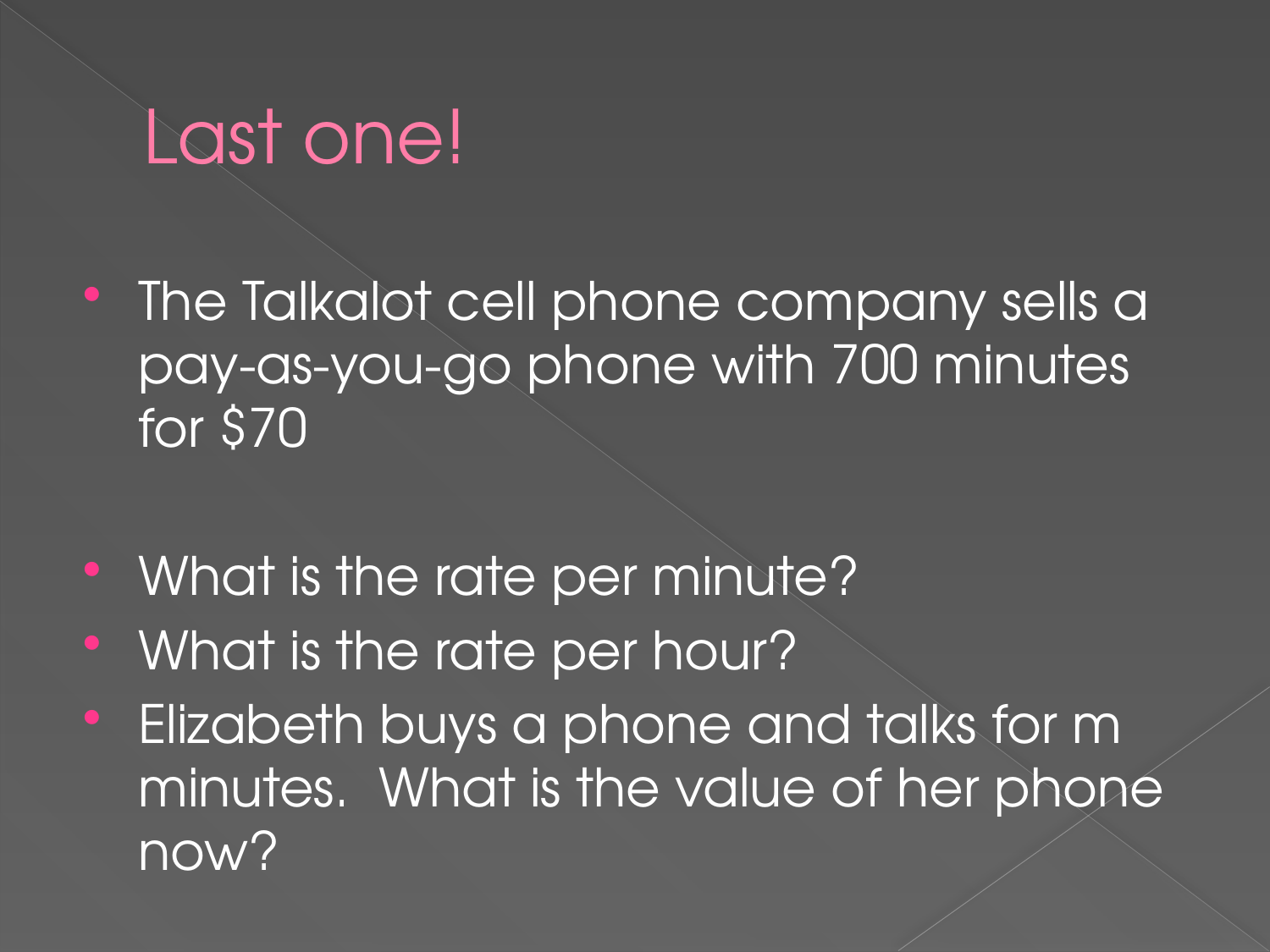

# Last one!
The Talkalot cell phone company sells a pay-as-you-go phone with 700 minutes for $70

What is the rate per minute?
What is the rate per hour?
Elizabeth buys a phone and talks for m minutes.  What is the value of her phone now?